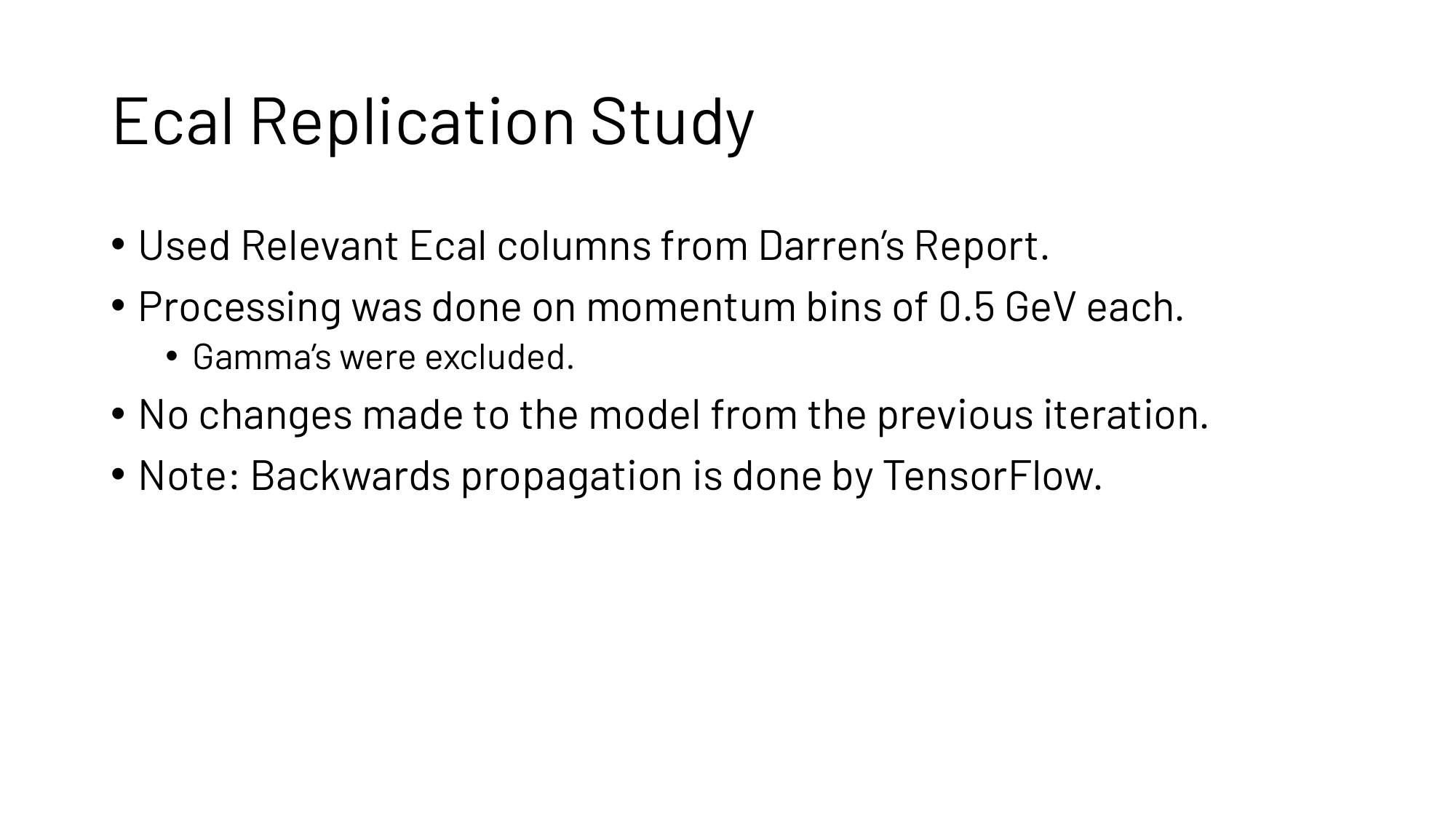

# Ecal Replication Study
Used Relevant Ecal columns from Darren’s Report.
Processing was done on momentum bins of 0.5 GeV each.
Gamma’s were excluded.
No changes made to the model from the previous iteration.
Note: Backwards propagation is done by TensorFlow.